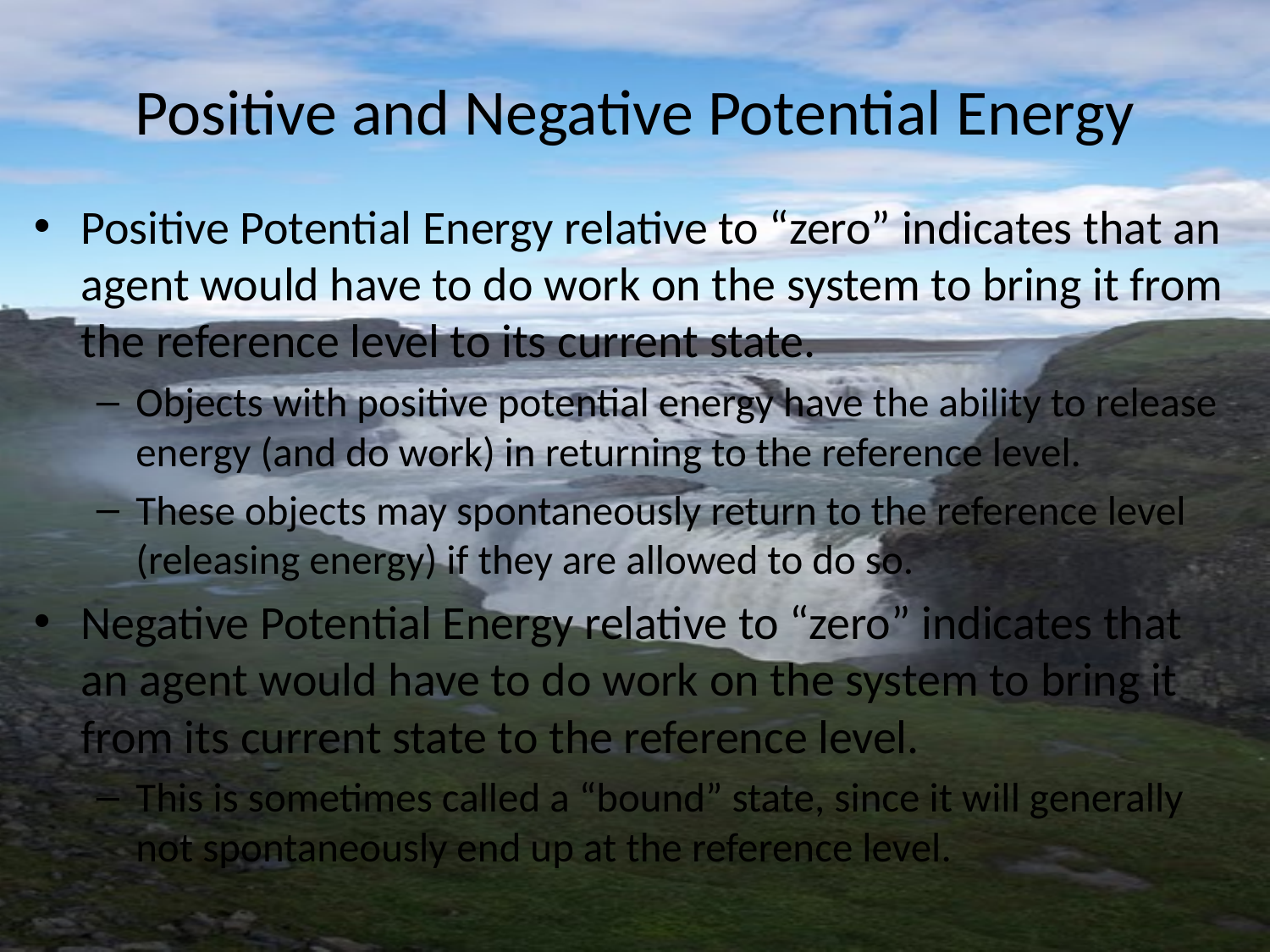

# Positive and Negative Potential Energy
Positive Potential Energy relative to “zero” indicates that an agent would have to do work on the system to bring it from the reference level to its current state.
Objects with positive potential energy have the ability to release energy (and do work) in returning to the reference level.
These objects may spontaneously return to the reference level (releasing energy) if they are allowed to do so.
Negative Potential Energy relative to “zero” indicates that an agent would have to do work on the system to bring it from its current state to the reference level.
This is sometimes called a “bound” state, since it will generally not spontaneously end up at the reference level.